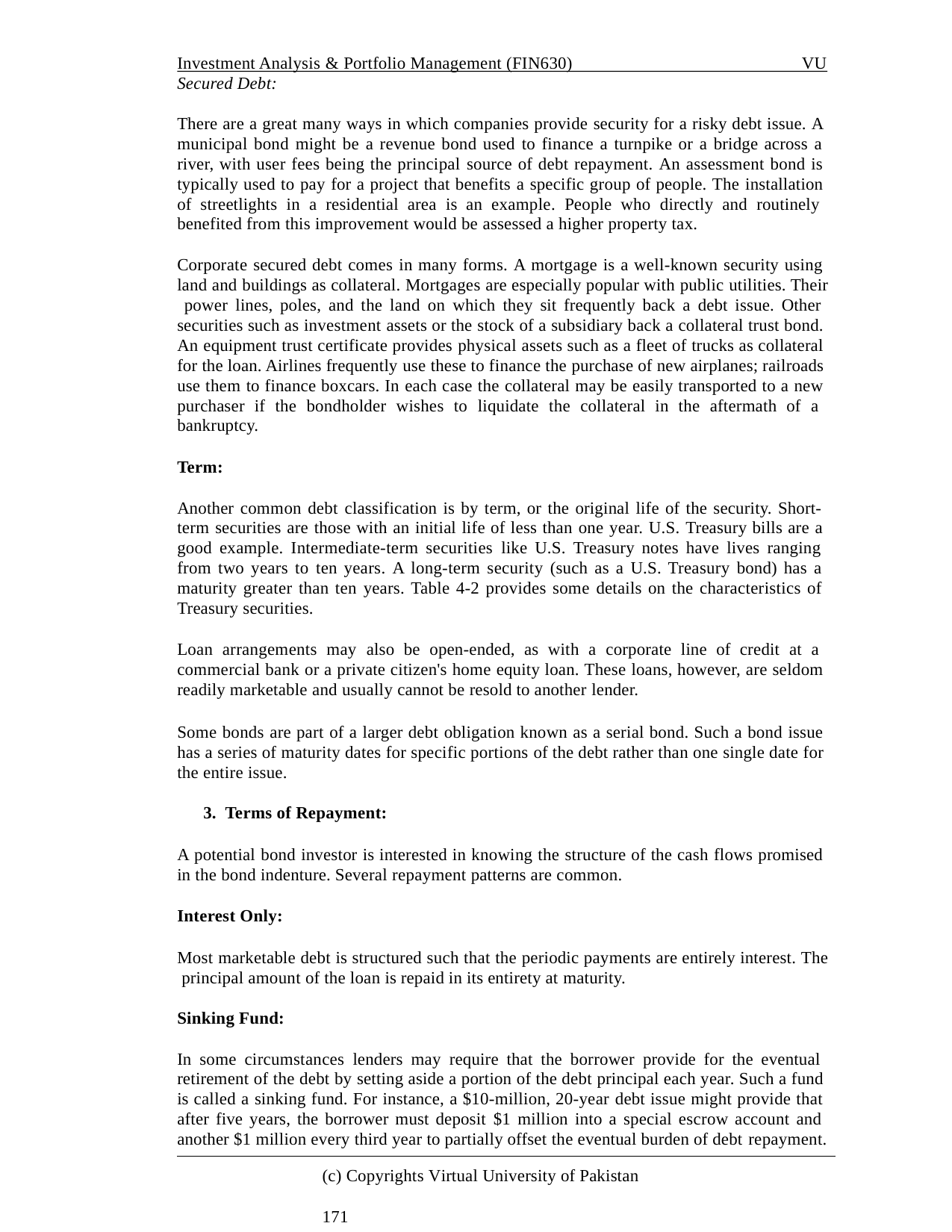

Investment Analysis & Portfolio Management (FIN630)
VU
Secured Debt:

There are a great many ways in which companies provide security for a risky debt issue. A  municipal bond might be a revenue bond used to finance a turnpike or a bridge across a  river, with user fees being the principal source of debt repayment. An assessment bond is  typically used to pay for a project that benefits a specific group of people. The installation  of streetlights in a residential area is an example. People who directly and routinely  benefited from this improvement would be assessed a higher property tax.

Corporate secured debt comes in many forms. A mortgage is a well-known security using  land and buildings as collateral. Mortgages are especially popular with public utilities. Their  power lines, poles, and the land on which they sit frequently back a debt issue. Other  securities such as investment assets or the stock of a subsidiary back a collateral trust bond.  An equipment trust certificate provides physical assets such as a fleet of trucks as collateral  for the loan. Airlines frequently use these to finance the purchase of new airplanes; railroads  use them to finance boxcars. In each case the collateral may be easily transported to a new  purchaser if the bondholder wishes to liquidate the collateral in the aftermath of a  bankruptcy.

Term:

Another common debt classification is by term, or the original life of the security. Short-  term securities are those with an initial life of less than one year. U.S. Treasury bills are a  good example. Intermediate-term securities like U.S. Treasury notes have lives ranging  from two years to ten years. A long-term security (such as a U.S. Treasury bond) has a  maturity greater than ten years. Table 4-2 provides some details on the characteristics of  Treasury securities.

Loan arrangements may also be open-ended, as with a corporate line of credit at a  commercial bank or a private citizen's home equity loan. These loans, however, are seldom  readily marketable and usually cannot be resold to another lender.

Some bonds are part of a larger debt obligation known as a serial bond. Such a bond issue  has a series of maturity dates for specific portions of the debt rather than one single date for  the entire issue.

3. Terms of Repayment:

A potential bond investor is interested in knowing the structure of the cash flows promised  in the bond indenture. Several repayment patterns are common.

Interest Only:

Most marketable debt is structured such that the periodic payments are entirely interest. The  principal amount of the loan is repaid in its entirety at maturity.

Sinking Fund:

In some circumstances lenders may require that the borrower provide for the eventual  retirement of the debt by setting aside a portion of the debt principal each year. Such a fund  is called a sinking fund. For instance, a $10-million, 20-year debt issue might provide that  after five years, the borrower must deposit $1 million into a special escrow account and  another $1 million every third year to partially offset the eventual burden of debt repayment.
(c) Copyrights Virtual University of Pakistan	171